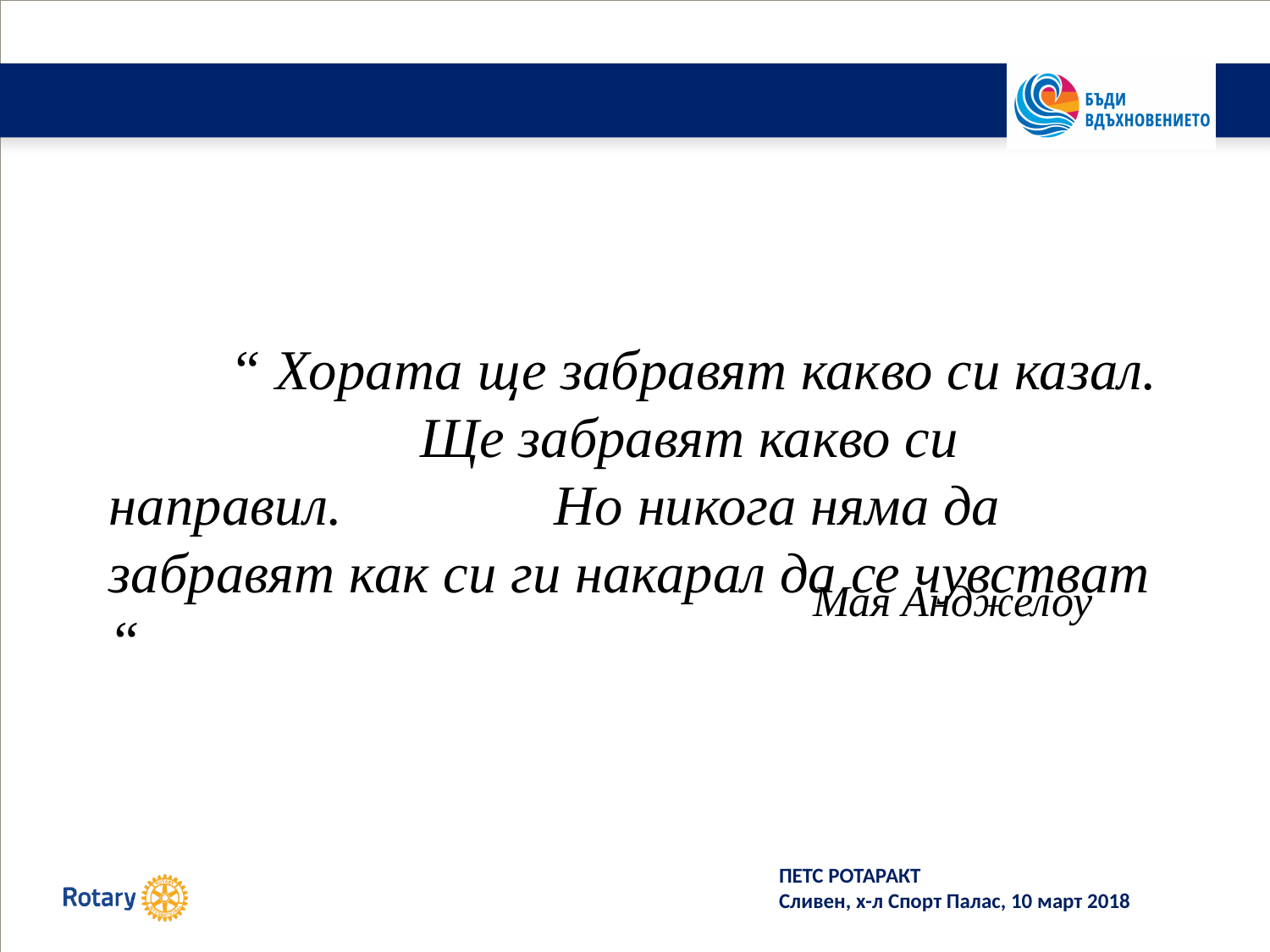

“ Хората ще забравят какво си казал.                       Ще забравят какво си направил.               Но никога няма да забравят как си ги накарал да се чувстват “
Мая Анджелоу